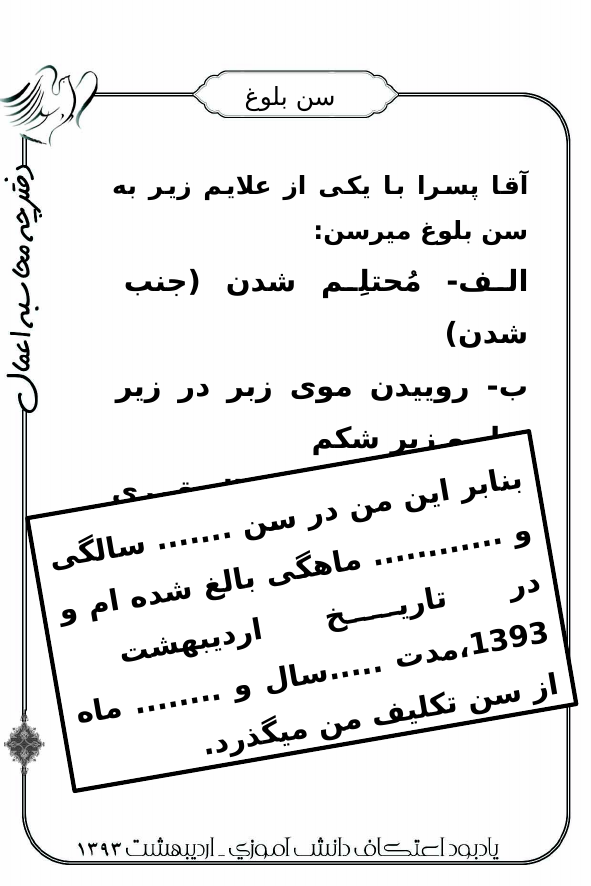

# سن بلوغ
آقا پسرا با یکی از علایم زیر به سن بلوغ میرسن:
الف- مُحتلِم شدن (جنب شدن)
ب- روییدن موی زبر در زیر بغل و زیر شکم
ج- کامل شدن 15سال قمری یعنی 14سال و 6ماه و 18 روز شمسی

بنابر این من در سن ....... سالگی و ............ ماهگی بالغ شده ام و در تاریخ اردیبهشت 1393،مدت .....سال و ........ ماه از سن تکلیف من میگذرد.